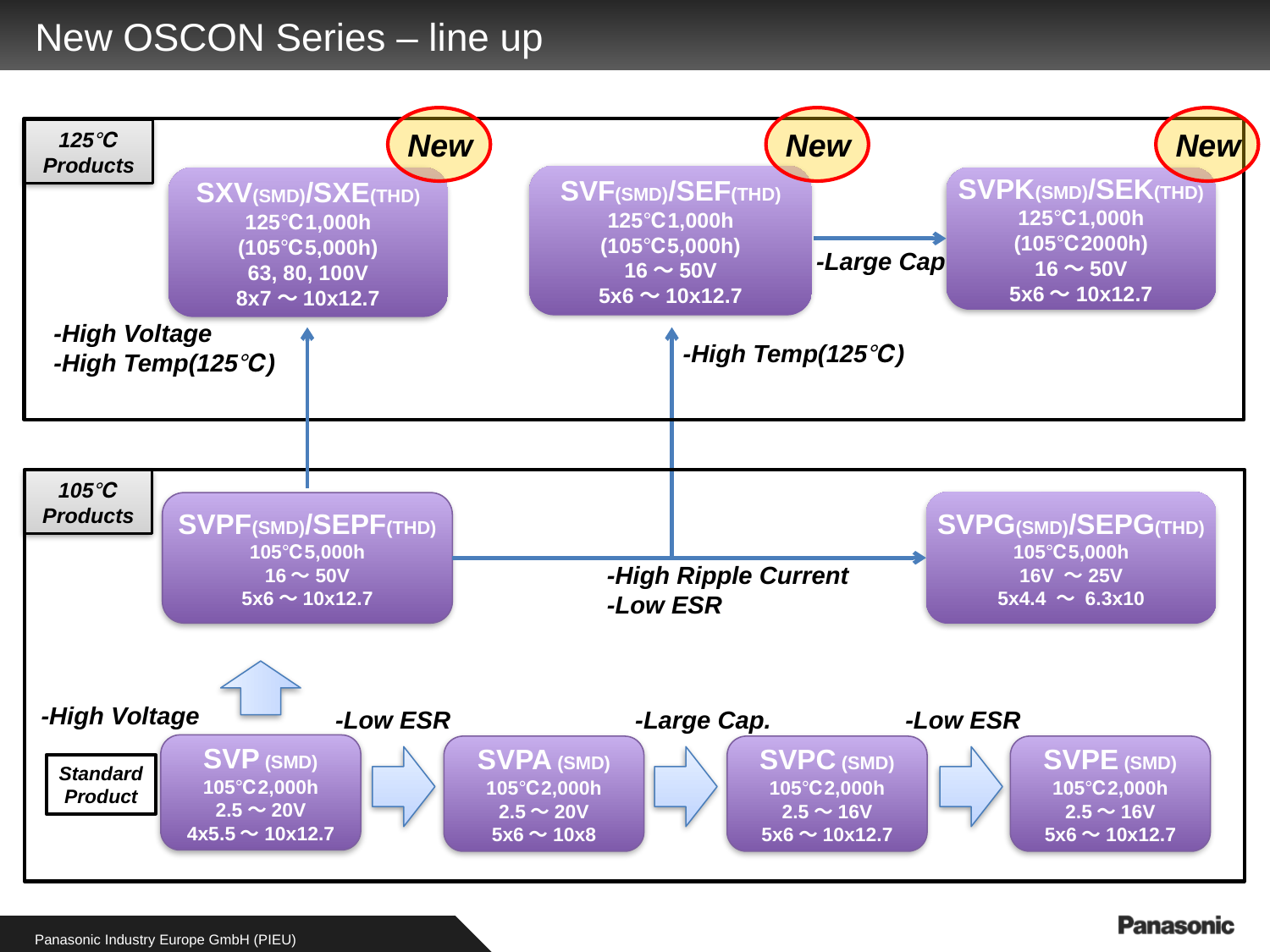

# New OSCON Series – line up

New

New

New

125℃ Products
SVF(SMD)/SEF(THD)
125℃1,000h
(105℃5,000h)
16～50V
5x6～10x12.7
SXV(SMD)/SXE(THD)
125℃1,000h
(105℃5,000h)
63, 80, 100V
8x7～10x12.7
SVPK(SMD)/SEK(THD)
125℃1,000h
(105℃2000h)
16～50V
5x6～10x12.7
-Large Cap
-High Voltage
-High Temp(125℃)
-High Temp(125℃)

105℃ Products
SVPG(SMD)/SEPG(THD)
105℃5,000h
16V ～25V
5x4.4 ～ 6.3x10
SVPF(SMD)/SEPF(THD)
105℃5,000h
16～50V
5x6～10x12.7
-High Ripple Current
-Low ESR

-High Voltage
-Low ESR
-Large Cap.
-Low ESR
SVP (SMD)
105℃2,000h
2.5～20V
4x5.5～10x12.7
SVPA (SMD)
105℃2,000h
2.5～20V
5x6～10x8
SVPC (SMD)
105℃2,000h
2.5～16V
5x6～10x12.7
SVPE (SMD)
105℃2,000h
2.5～16V
5x6～10x12.7

Standard
Product